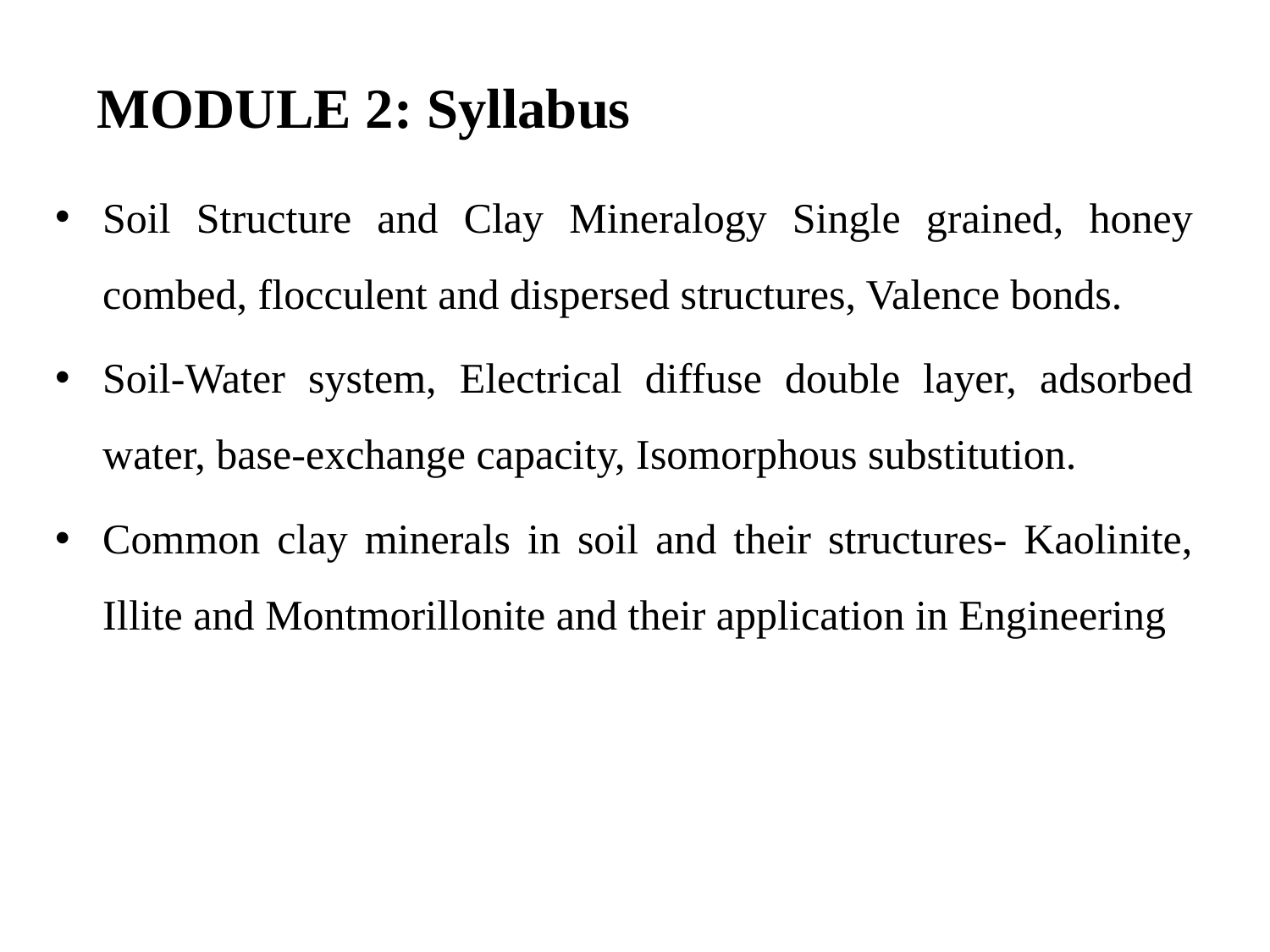

# MODULE 2: Syllabus
Soil Structure and Clay Mineralogy Single grained, honey combed, flocculent and dispersed structures, Valence bonds.
Soil-Water system, Electrical diffuse double layer, adsorbed water, base-exchange capacity, Isomorphous substitution.
Common clay minerals in soil and their structures- Kaolinite, Illite and Montmorillonite and their application in Engineering